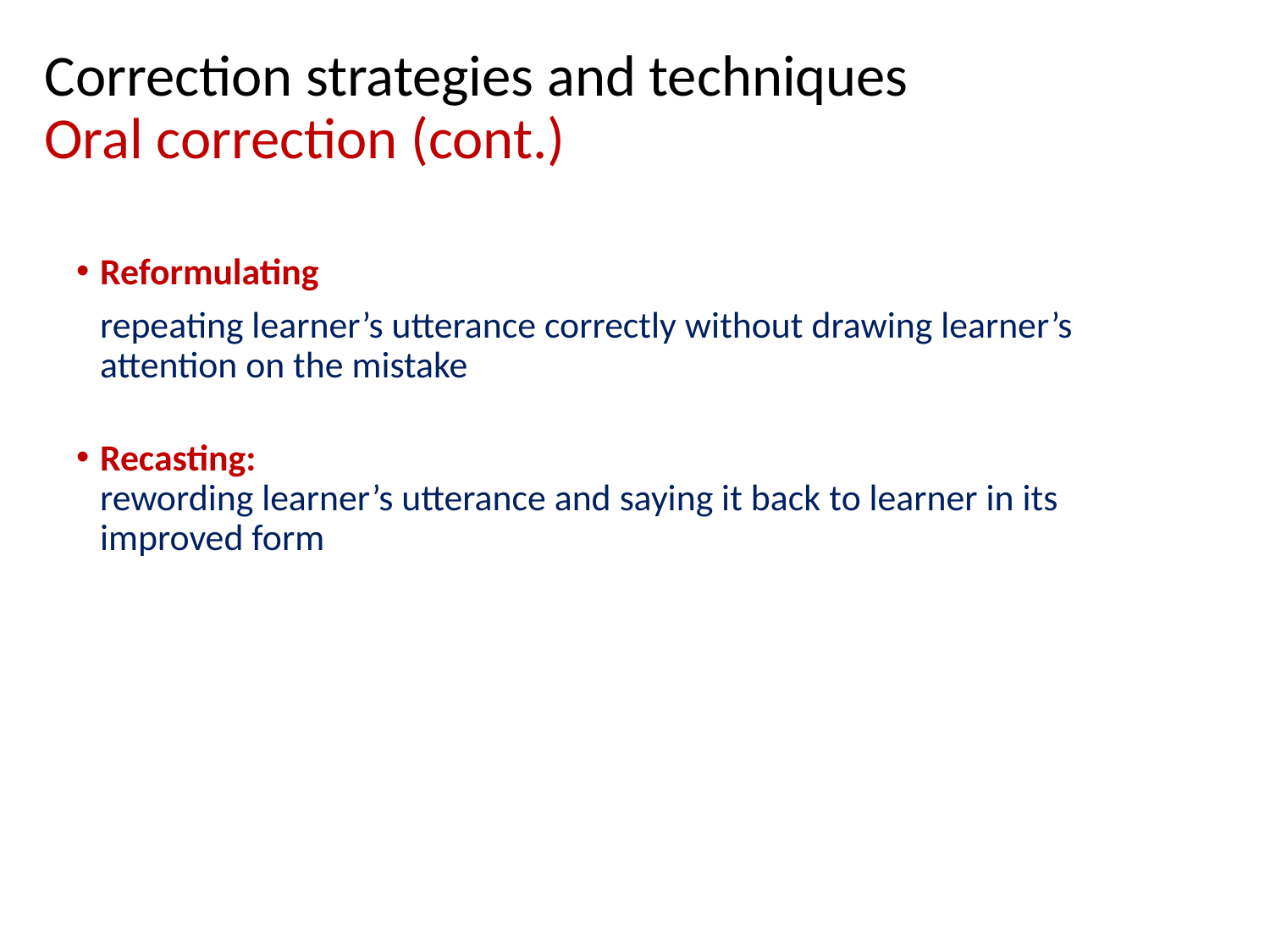

# Correction strategies and techniques Oral correction (cont.)
Reformulating
	repeating learner’s utterance correctly without drawing learner’s attention on the mistake
Recasting:
rewording learner’s utterance and saying it back to learner in its improved form